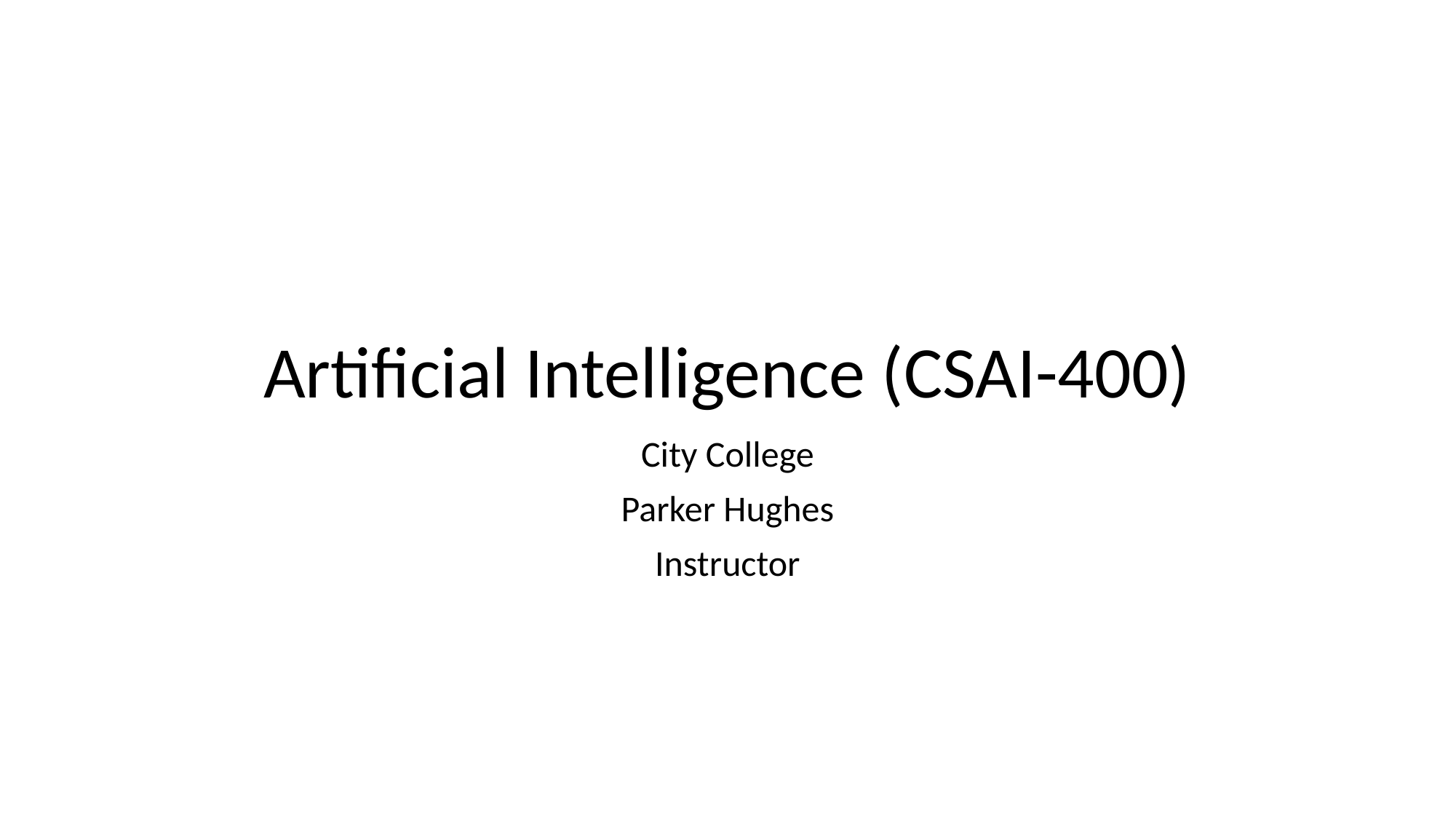

# Artificial Intelligence (CSAI-400)
City College
Parker Hughes
Instructor